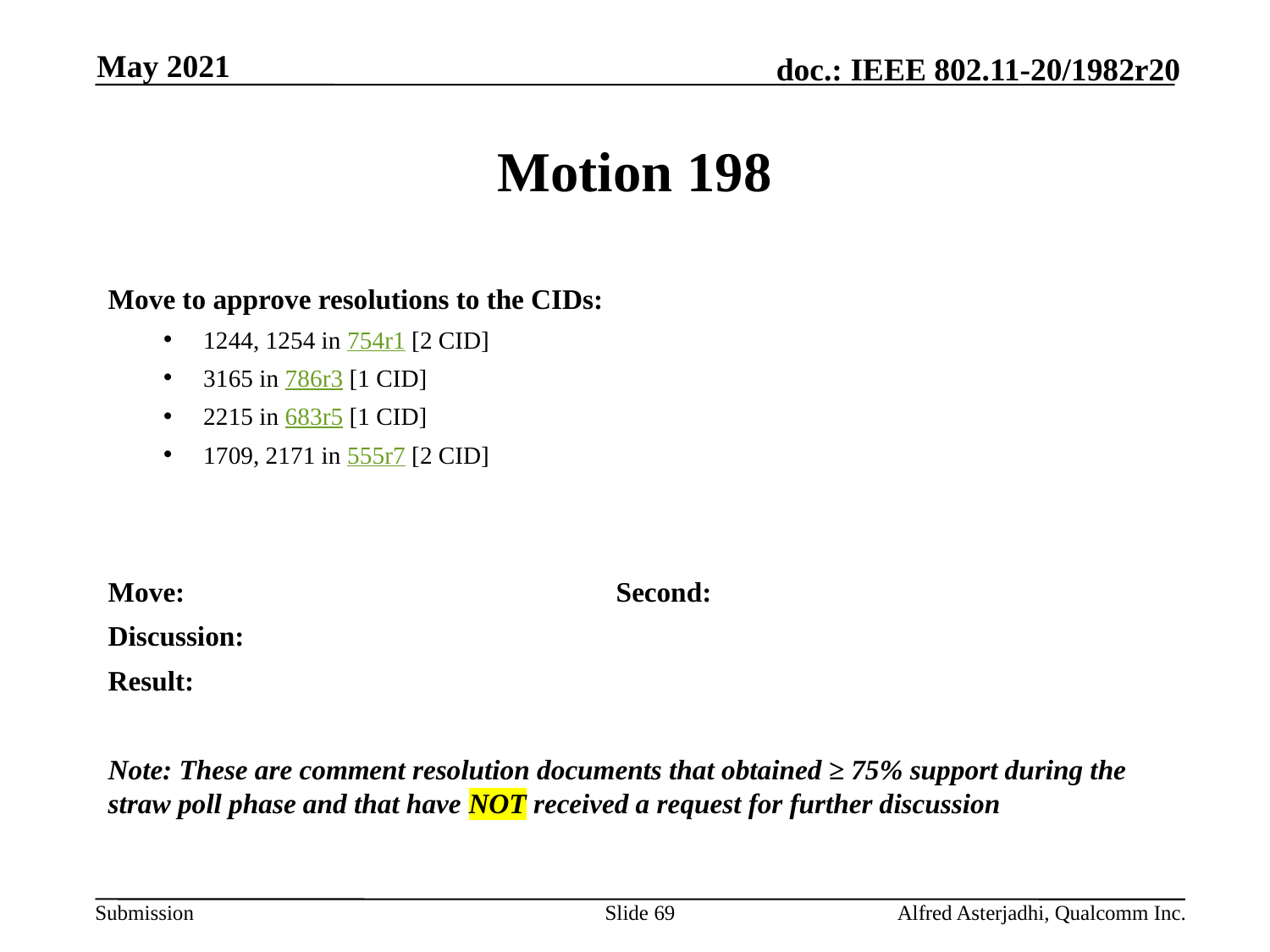

May 2021
# Motion 198
Move to approve resolutions to the CIDs:
1244, 1254 in 754r1 [2 CID]
3165 in 786r3 [1 CID]
2215 in 683r5 [1 CID]
1709, 2171 in 555r7 [2 CID]

Move: 				Second:
Discussion:
Result:

Note: These are comment resolution documents that obtained ≥ 75% support during the straw poll phase and that have NOT received a request for further discussion
Slide 69
Alfred Asterjadhi, Qualcomm Inc.